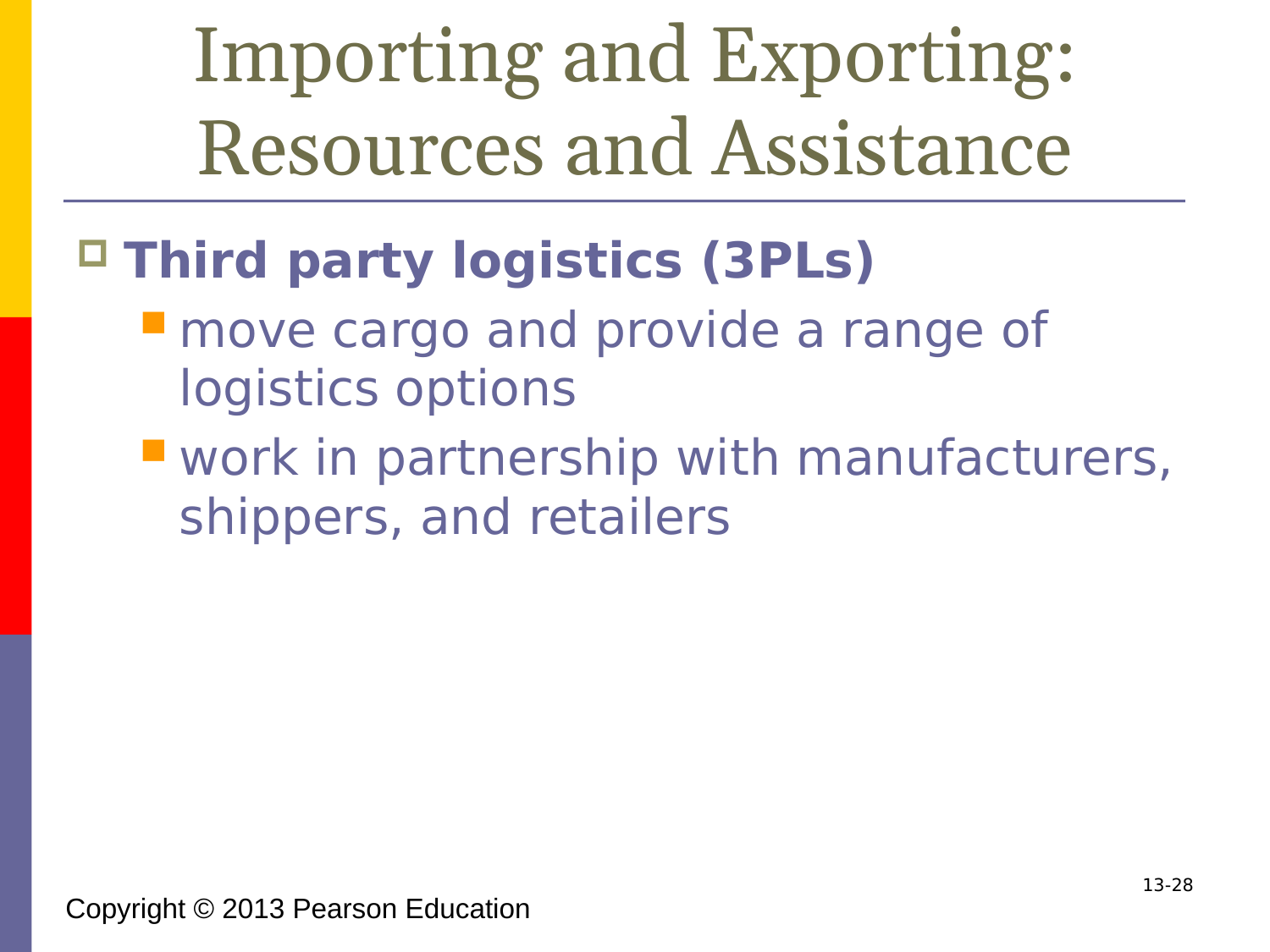

# Importing and Exporting: Resources and Assistance
Third party logistics (3PLs)
move cargo and provide a range of logistics options
work in partnership with manufacturers, shippers, and retailers
13-28